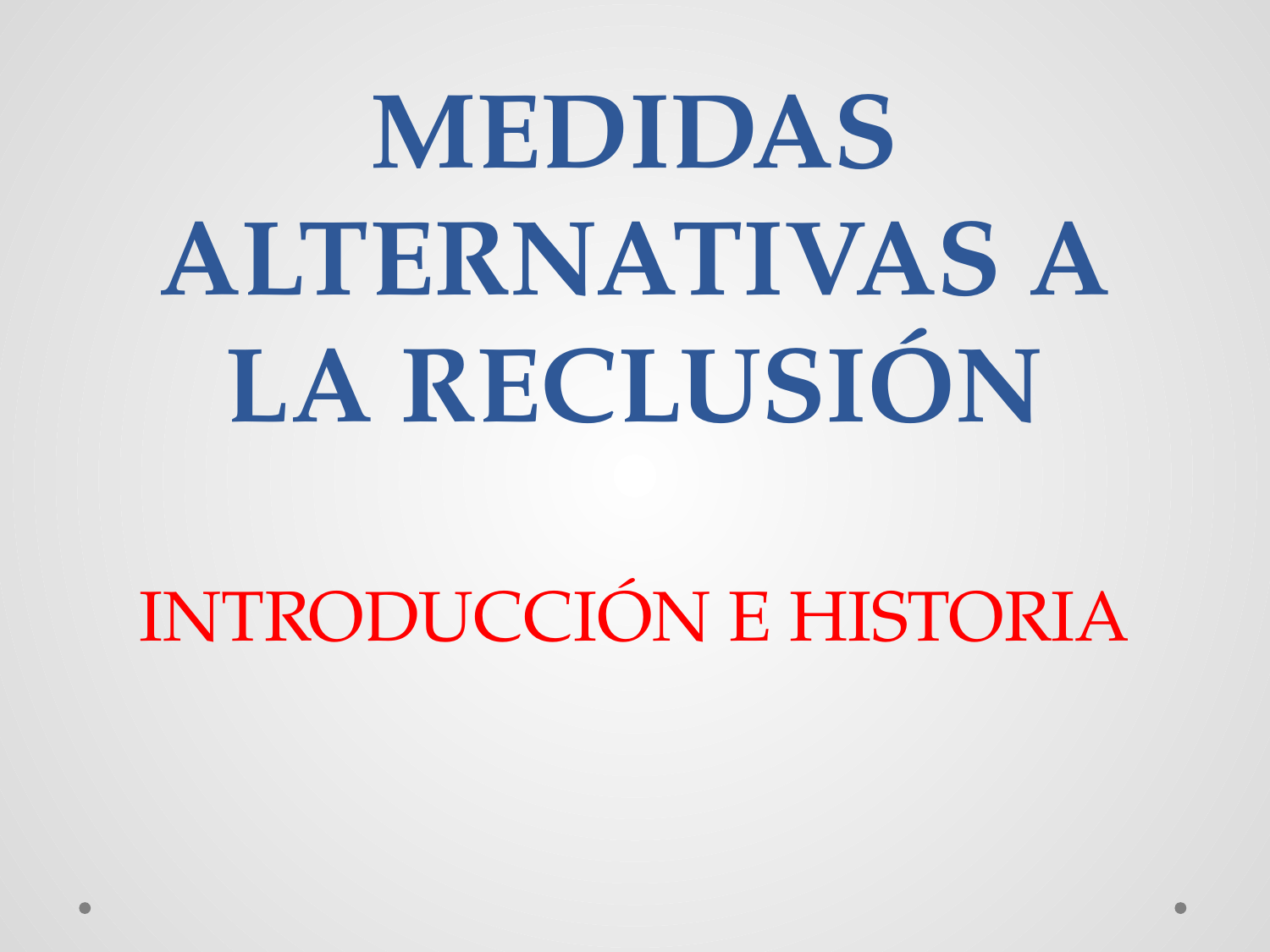

# MEDIDAS ALTERNATIVAS A LA RECLUSIÓN INTRODUCCIÓN E HISTORIA